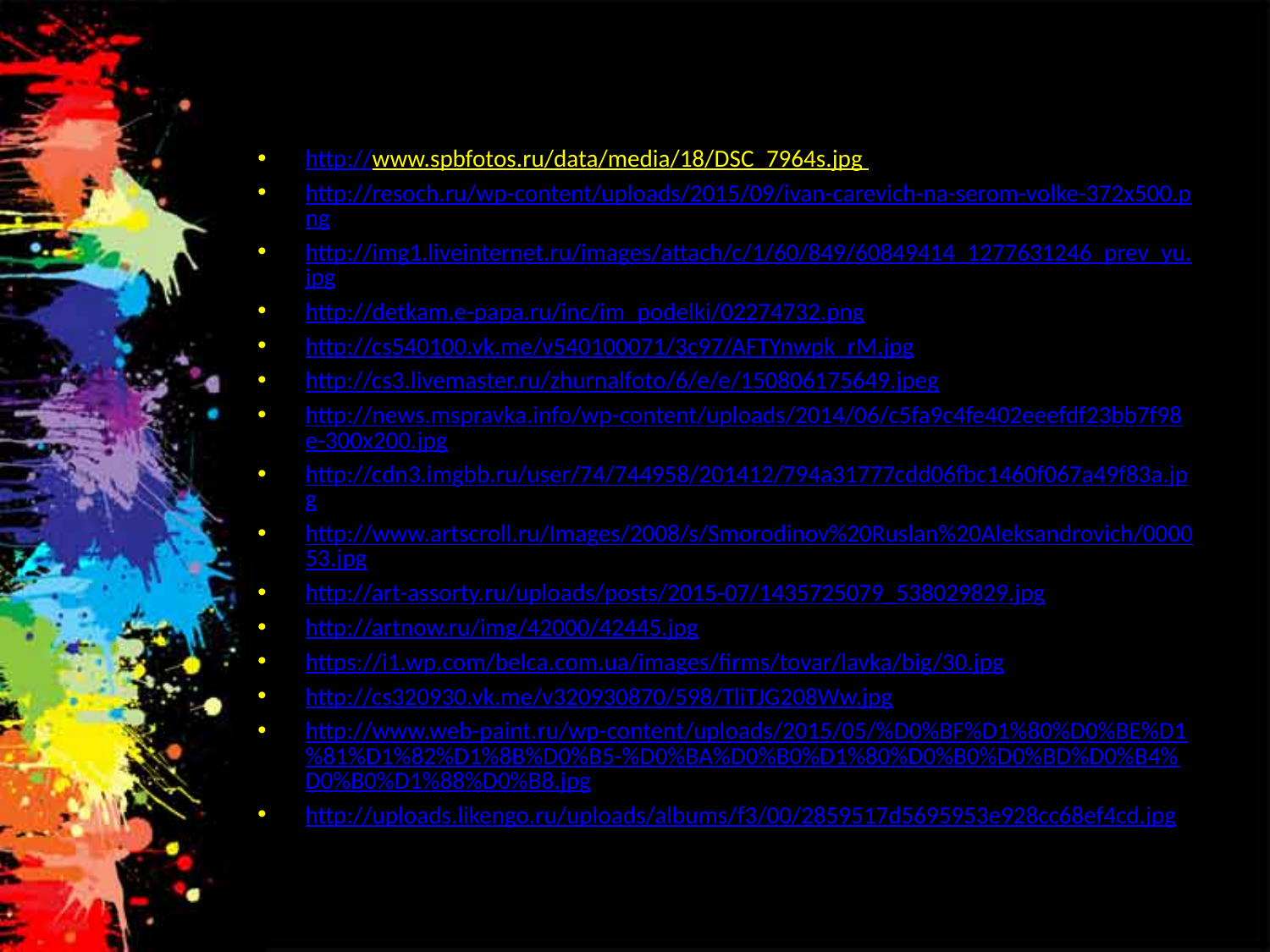

http://www.spbfotos.ru/data/media/18/DSC_7964s.jpg
http://resoch.ru/wp-content/uploads/2015/09/ivan-carevich-na-serom-volke-372x500.png
http://img1.liveinternet.ru/images/attach/c/1/60/849/60849414_1277631246_prev_yu.jpg
http://detkam.e-papa.ru/inc/im_podelki/02274732.png
http://cs540100.vk.me/v540100071/3c97/AFTYnwpk_rM.jpg
http://cs3.livemaster.ru/zhurnalfoto/6/e/e/150806175649.jpeg
http://news.mspravka.info/wp-content/uploads/2014/06/c5fa9c4fe402eeefdf23bb7f98e-300x200.jpg
http://cdn3.imgbb.ru/user/74/744958/201412/794a31777cdd06fbc1460f067a49f83a.jpg
http://www.artscroll.ru/Images/2008/s/Smorodinov%20Ruslan%20Aleksandrovich/000053.jpg
http://art-assorty.ru/uploads/posts/2015-07/1435725079_538029829.jpg
http://artnow.ru/img/42000/42445.jpg
https://i1.wp.com/belca.com.ua/images/firms/tovar/lavka/big/30.jpg
http://cs320930.vk.me/v320930870/598/TliTJG208Ww.jpg
http://www.web-paint.ru/wp-content/uploads/2015/05/%D0%BF%D1%80%D0%BE%D1%81%D1%82%D1%8B%D0%B5-%D0%BA%D0%B0%D1%80%D0%B0%D0%BD%D0%B4%D0%B0%D1%88%D0%B8.jpg
http://uploads.likengo.ru/uploads/albums/f3/00/2859517d5695953e928cc68ef4cd.jpg